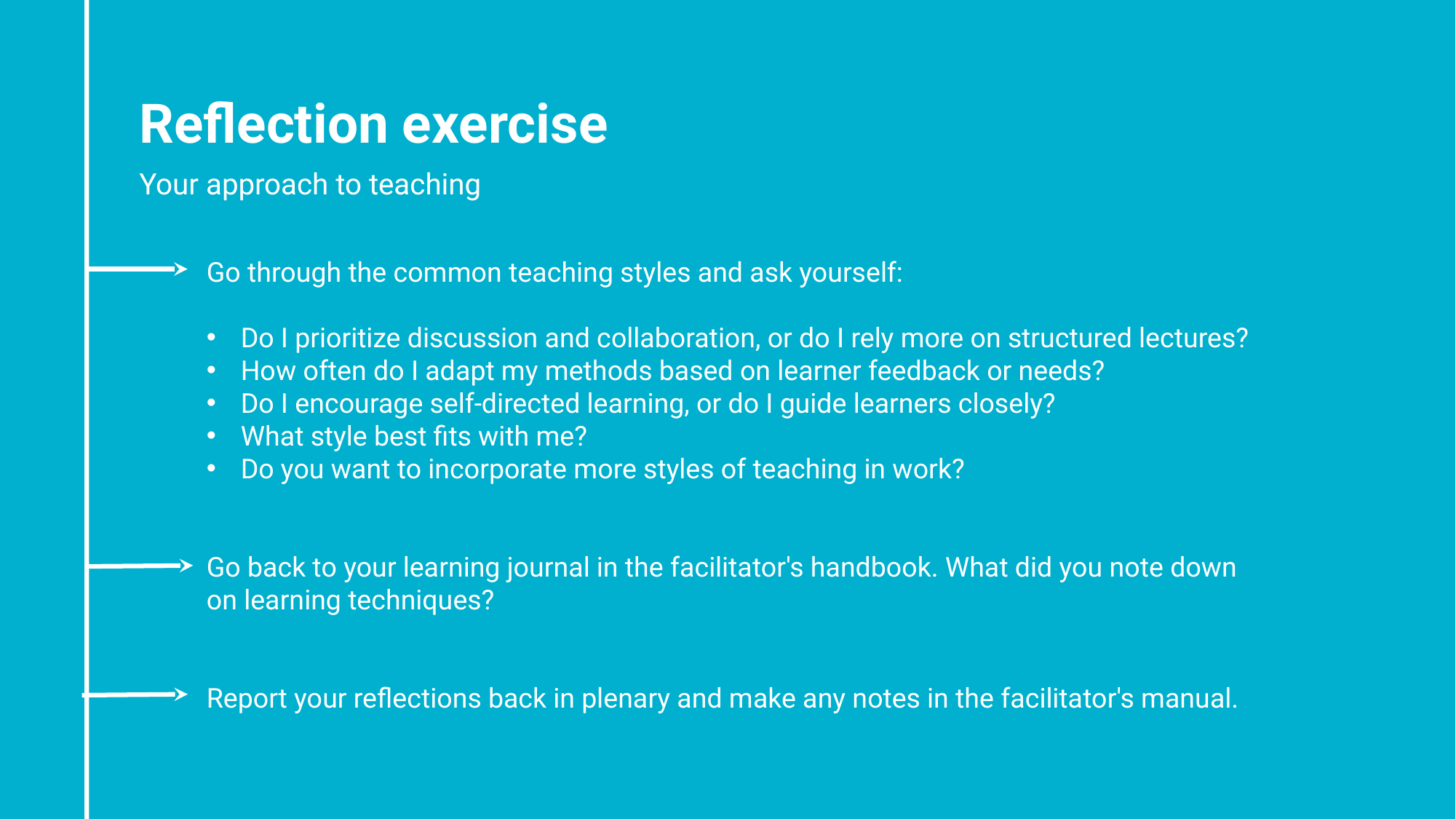

Reflection exercise
Your approach to teaching
Go through the common teaching styles and ask yourself:

Do I prioritize discussion and collaboration, or do I rely more on structured lectures?
How often do I adapt my methods based on learner feedback or needs?
Do I encourage self-directed learning, or do I guide learners closely?
What style best fits with me?
Do you want to incorporate more styles of teaching in work?

Go back to your learning journal in the facilitator's handbook. What did you note down on learning techniques?

Report your reflections back in plenary and make any notes in the facilitator's manual.
15